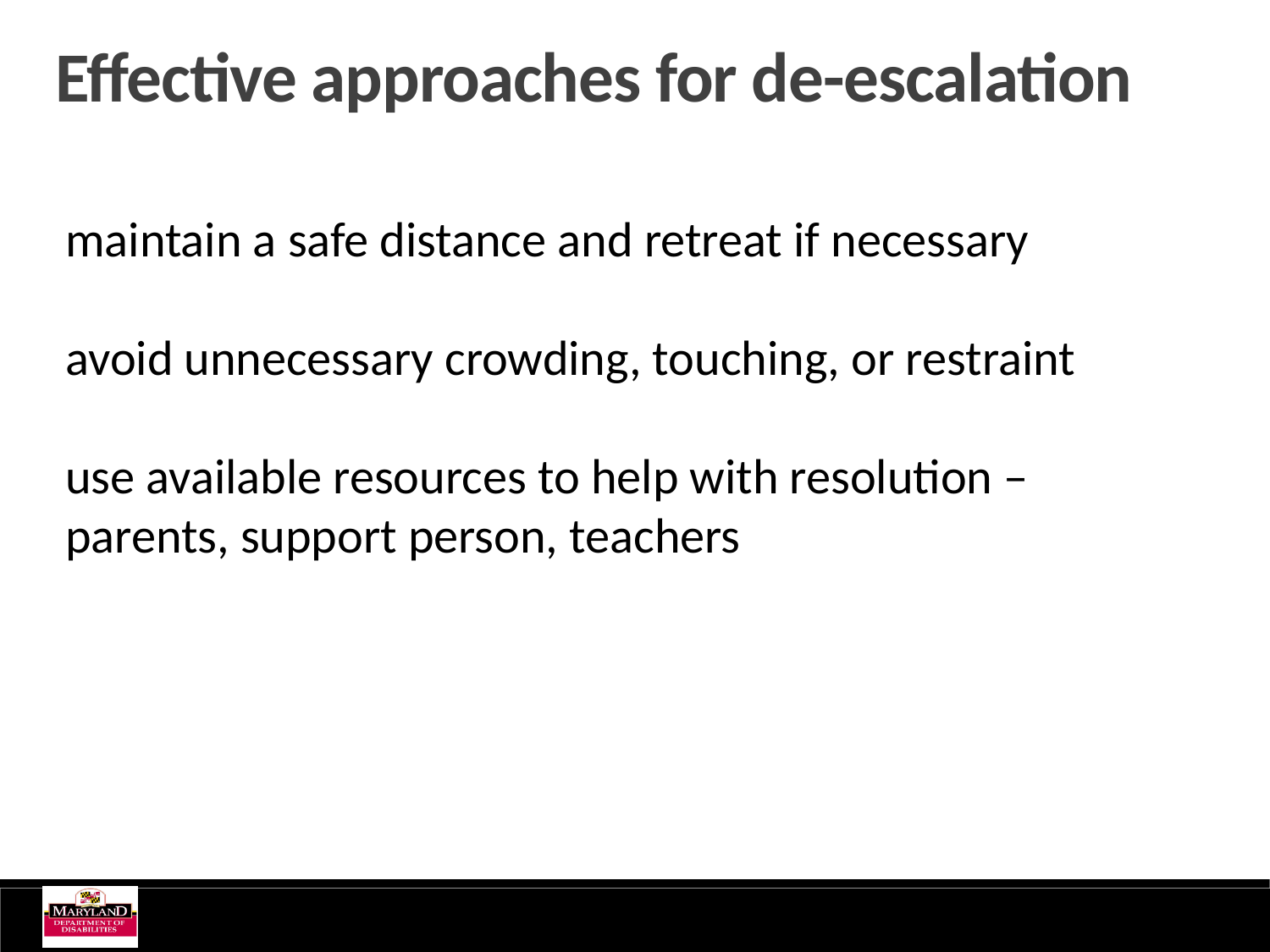

Effective approaches for de-escalation
maintain a safe distance and retreat if necessary

avoid unnecessary crowding, touching, or restraint

use available resources to help with resolution – parents, support person, teachers